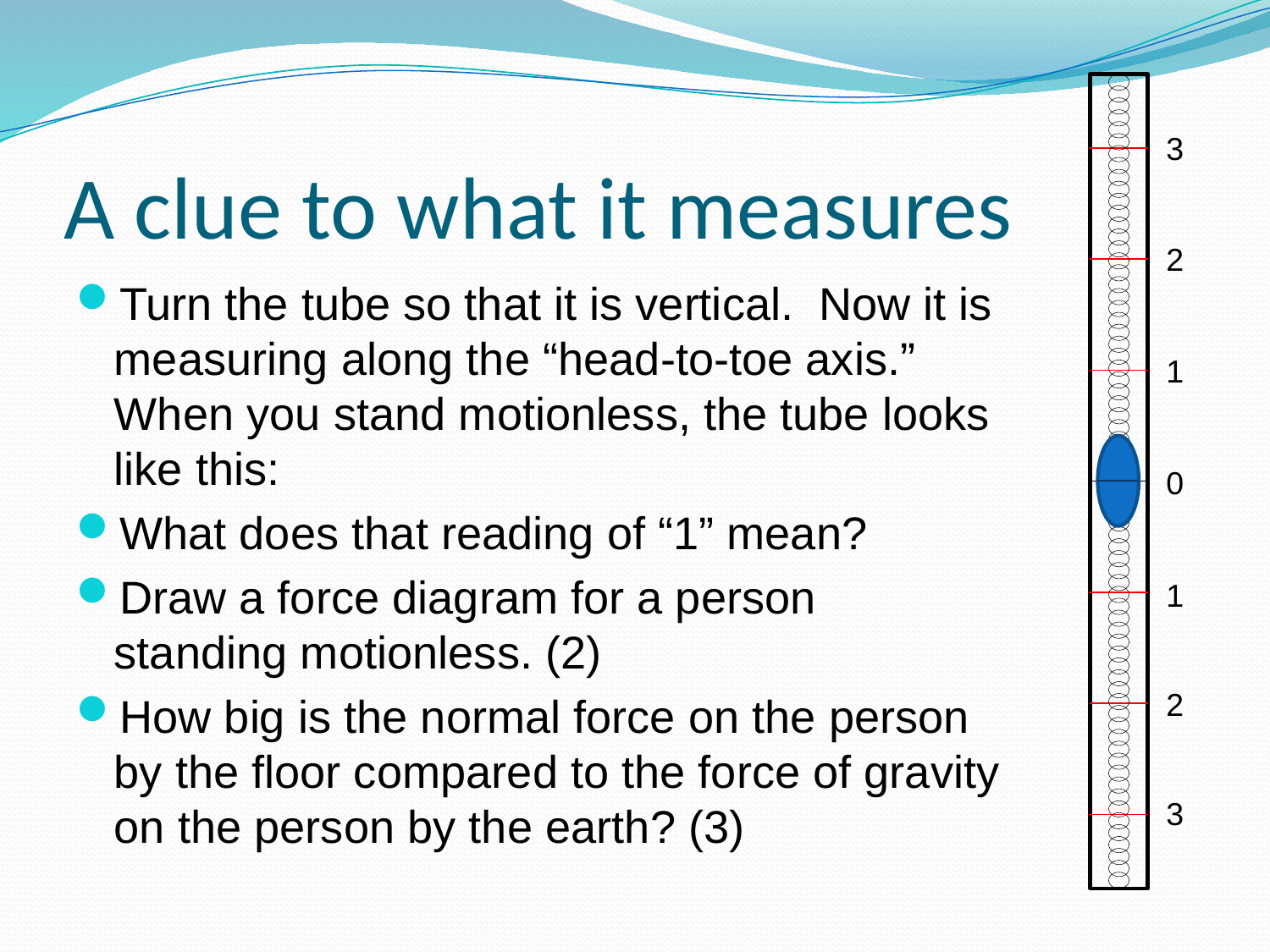

# A clue to what it measures
3
2
1
0
1
2
3
Turn the tube so that it is vertical.  Now it is measuring along the “head-to-toe axis.”  When you stand motionless, the tube looks like this:
What does that reading of “1” mean?
Draw a force diagram for a person standing motionless. (2)
How big is the normal force on the person by the floor compared to the force of gravity on the person by the earth? (3)